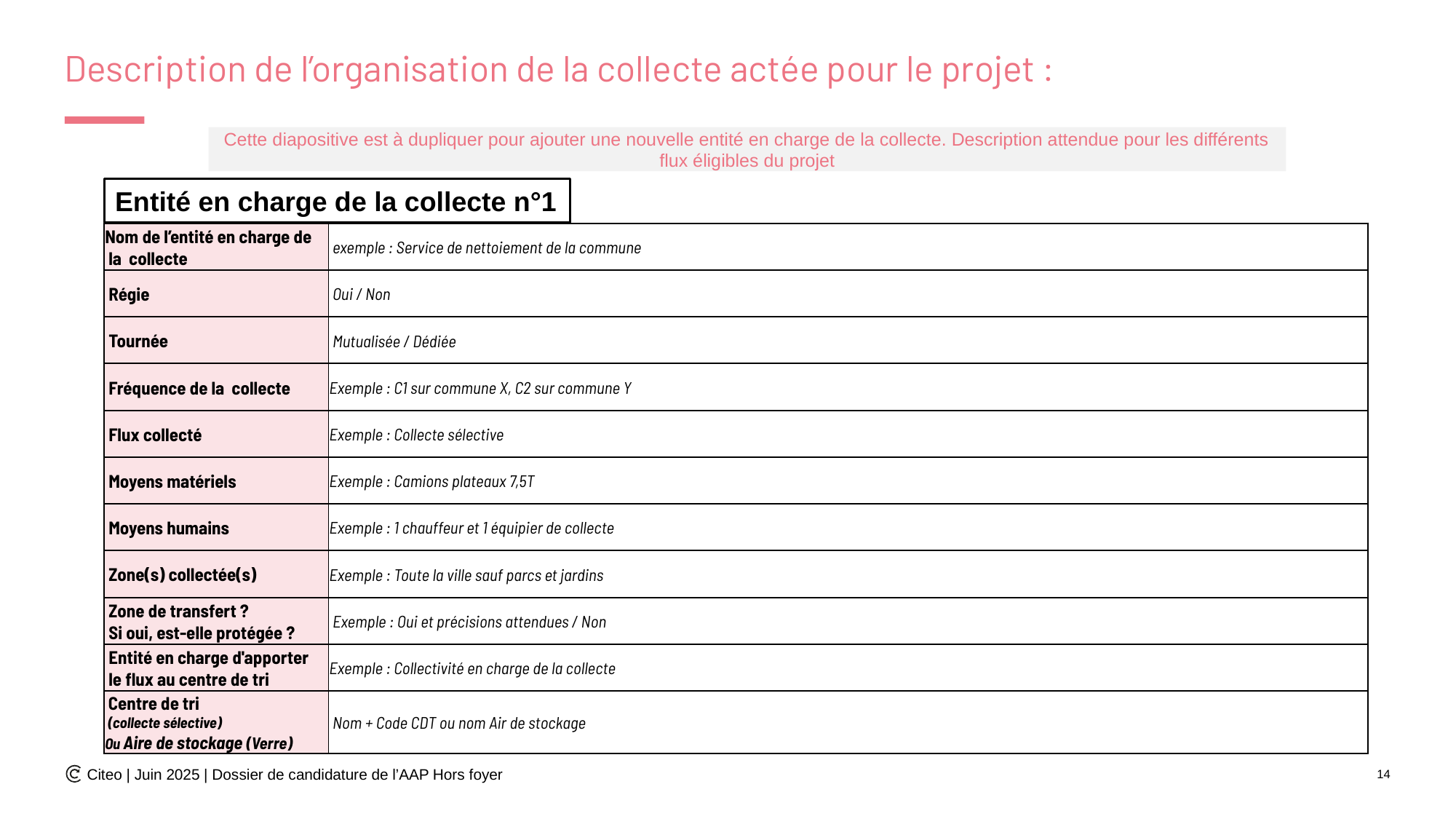

# Description de l’organisation de la collecte actée pour le projet :
Cette diapositive est à dupliquer pour ajouter une nouvelle entité en charge de la collecte. Description attendue pour les différents flux éligibles du projet
Entité en charge de la collecte n°1
| Nom de l’entité en charge de la collecte | exemple : Service de nettoiement de la commune |
| --- | --- |
| Régie | Oui / Non |
| Tournée | Mutualisée / Dédiée |
| Fréquence de la collecte | Exemple : C1 sur commune X, C2 sur commune Y |
| Flux collecté | Exemple : Collecte sélective |
| Moyens matériels | Exemple : Camions plateaux 7,5T |
| Moyens humains | Exemple : 1 chauffeur et 1 équipier de collecte |
| Zone(s) collectée(s) | Exemple : Toute la ville sauf parcs et jardins |
| Zone de transfert ? Si oui, est-elle protégée ? | Exemple : Oui et précisions attendues / Non |
| Entité en charge d'apporter le flux au centre de tri | Exemple : Collectivité en charge de la collecte |
| Centre de tri (collecte sélective) Ou Aire de stockage (Verre) | Nom + Code CDT ou nom Air de stockage |
Citeo | Juin 2025 | Dossier de candidature de l’AAP Hors foyer
14